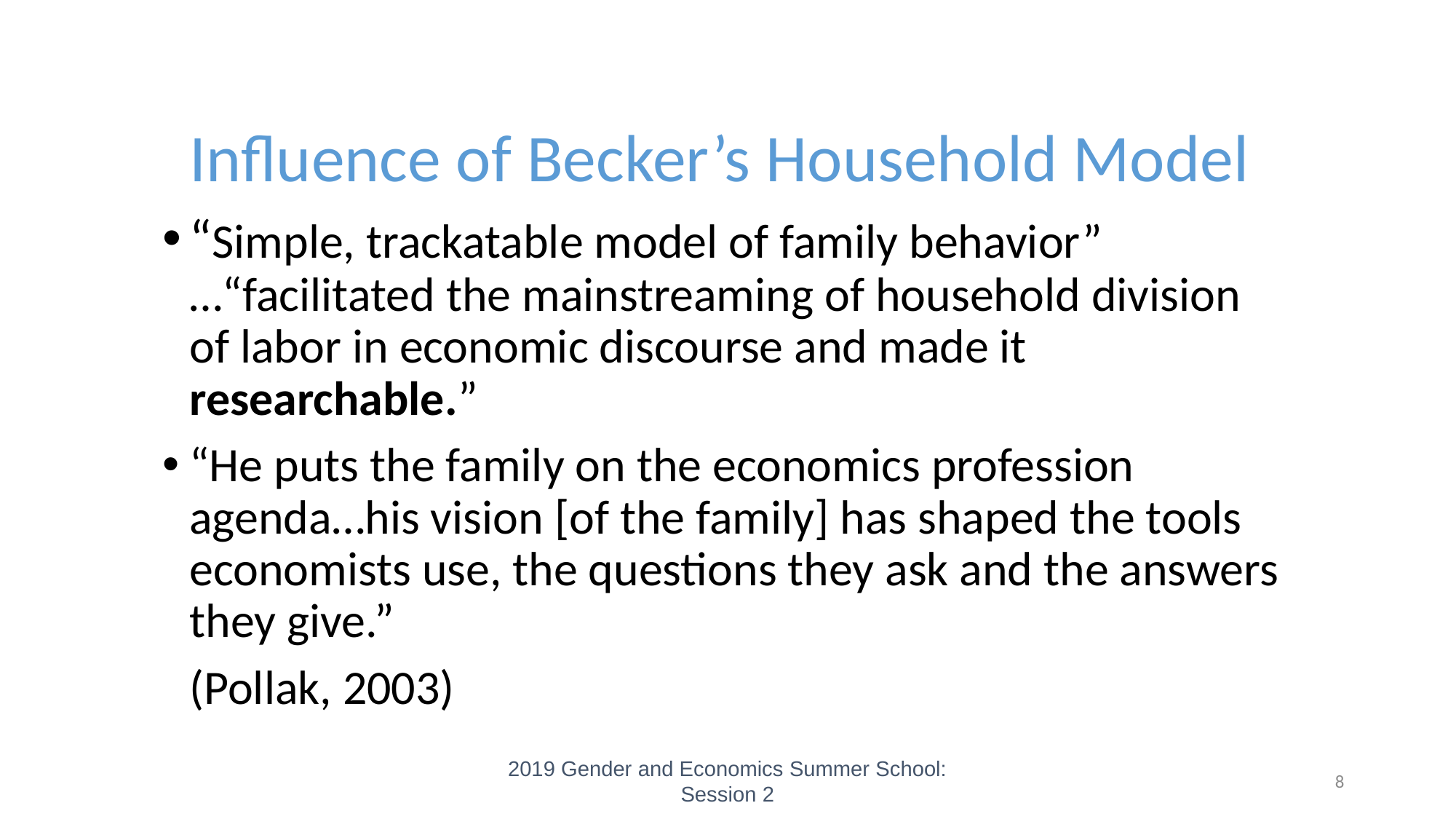

# Influence of Becker’s Household Model
“Simple, trackatable model of family behavior” …“facilitated the mainstreaming of household division of labor in economic discourse and made it researchable.”
“He puts the family on the economics profession agenda…his vision [of the family] has shaped the tools economists use, the questions they ask and the answers  they give.”
								(Pollak, 2003)

2019 Gender and Economics Summer School: Session 2
8